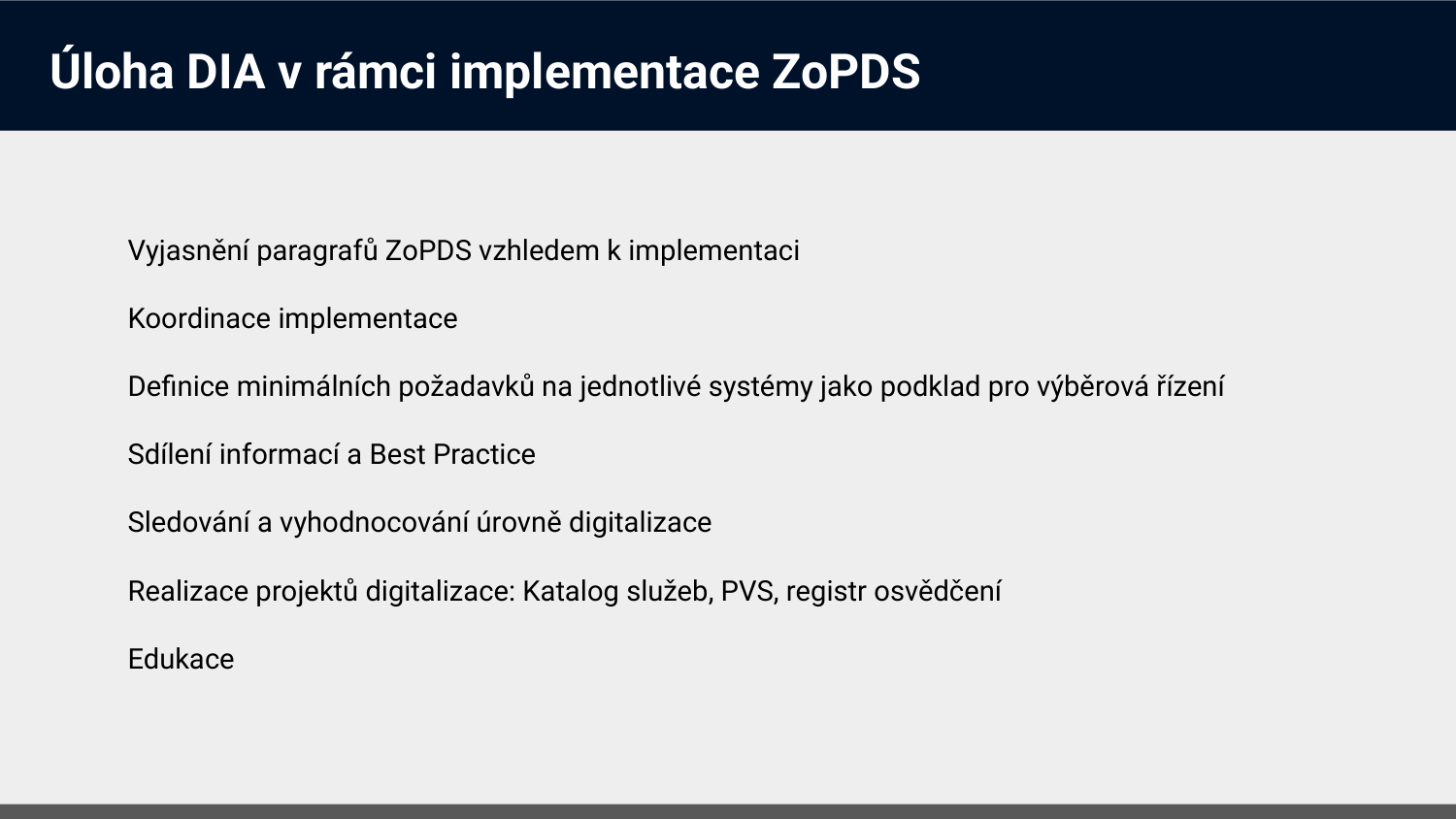

# Úloha DIA v rámci implementace ZoPDS

Vyjasnění paragrafů ZoPDS vzhledem k implementaci

Koordinace implementace

Definice minimálních požadavků na jednotlivé systémy jako podklad pro výběrová řízení

Sdílení informací a Best Practice

Sledování a vyhodnocování úrovně digitalizace

Realizace projektů digitalizace: Katalog služeb, PVS, registr osvědčení

Edukace